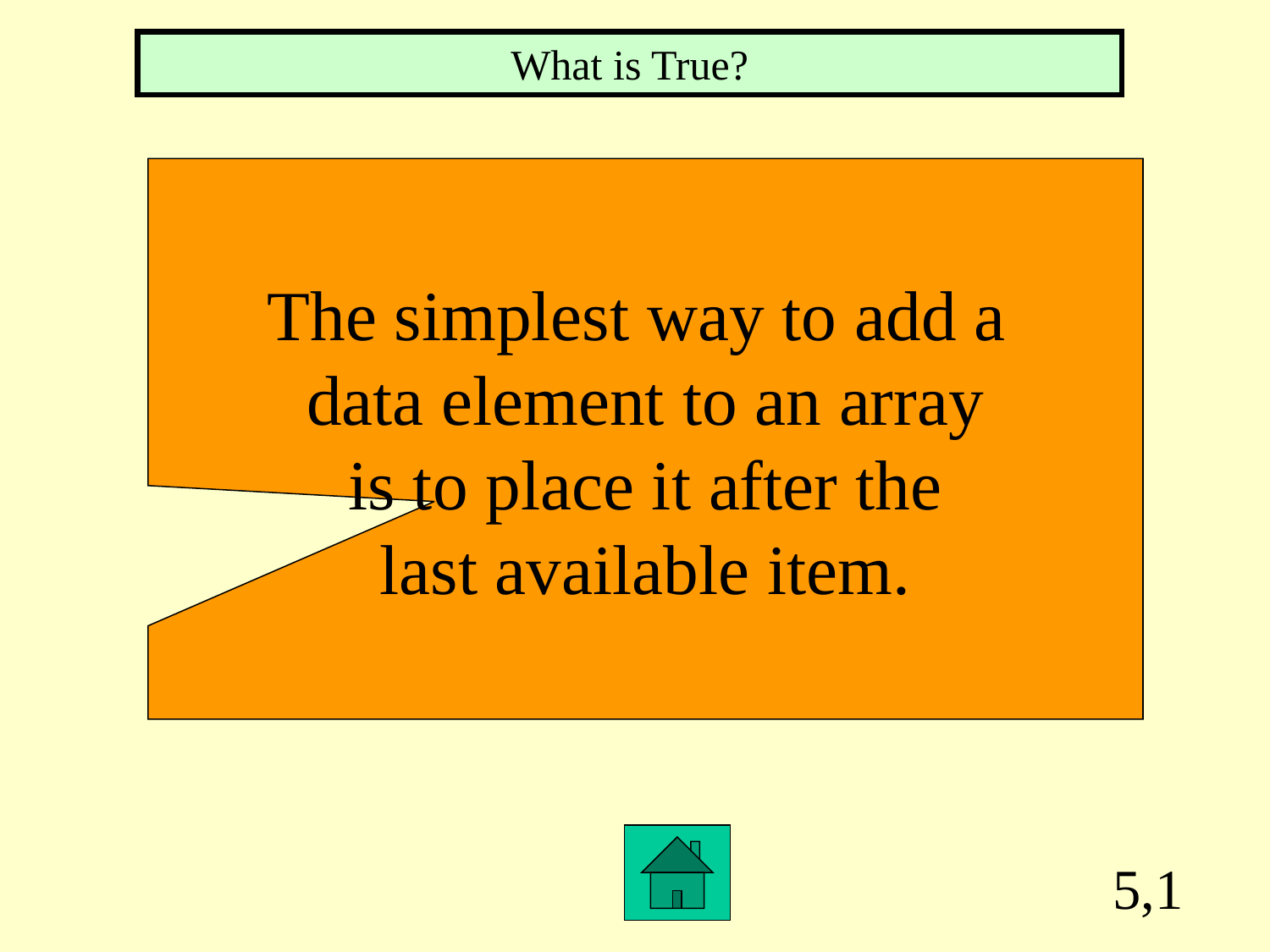

What is True?
The simplest way to add a
data element to an array
 is to place it after the
last available item.

5,1